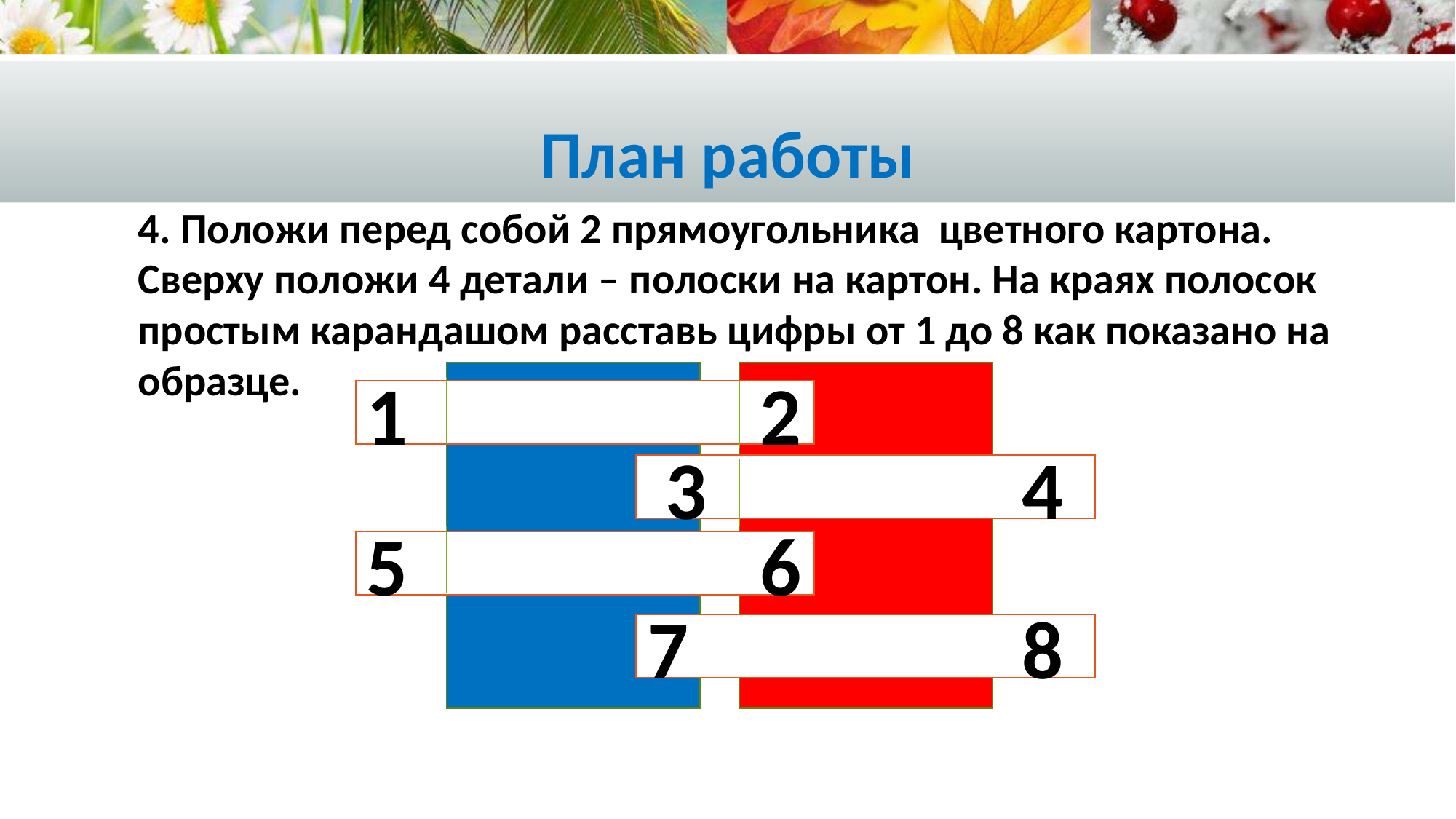

# План работы
4. Положи перед собой 2 прямоугольника  цветного картона. Сверху положи 4 детали – полоски на картон. На краях полосок простым карандашом расставь цифры от 1 до 8 как показано на образце.

1                   2
 3                 4
5                   6
7                  8